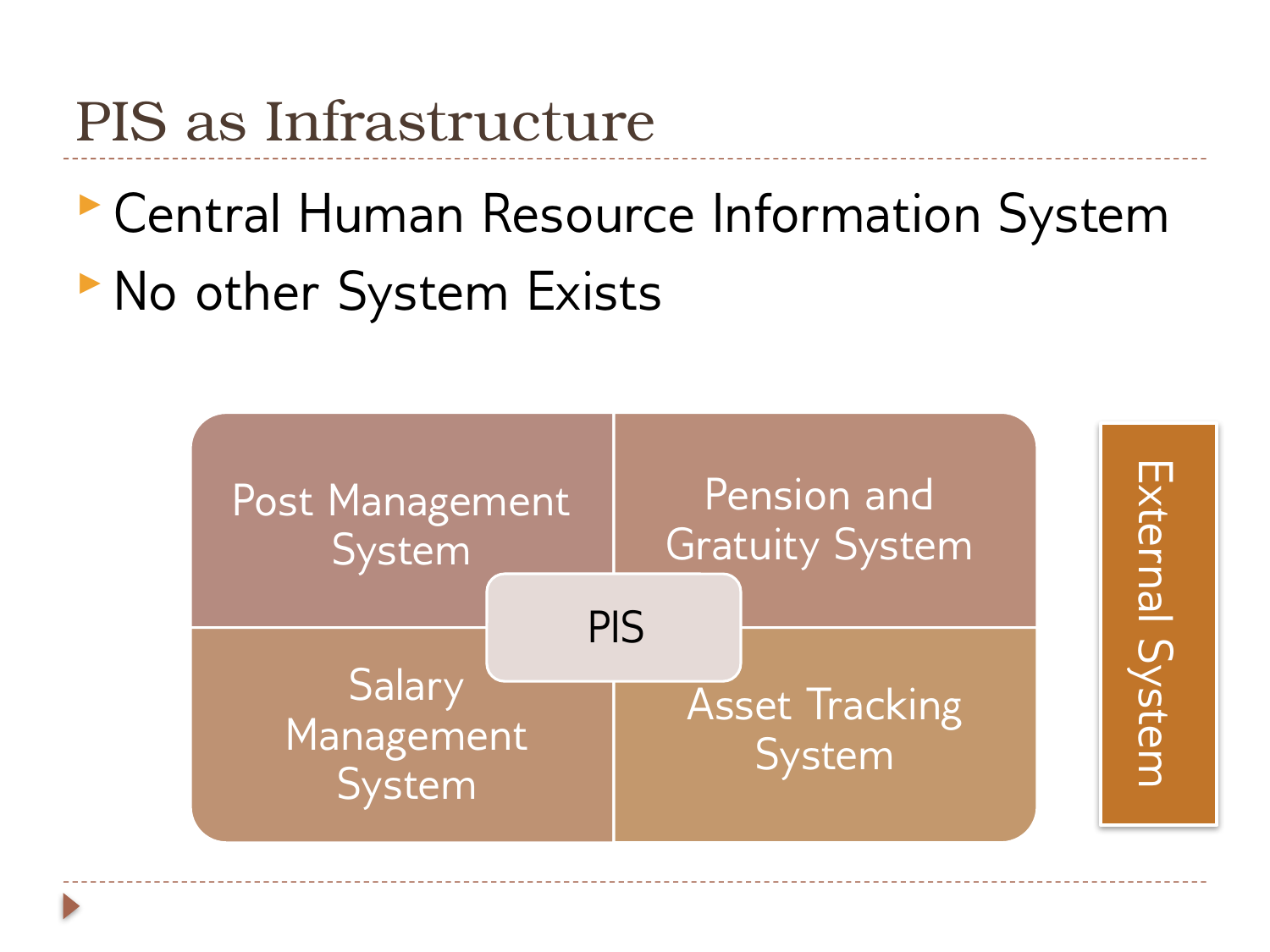

# PIS as Infrastructure
Central Human Resource Information System
No other System Exists
Post Management System
Pension and Gratuity System
Salary Management System
Asset Tracking System
PIS
External System